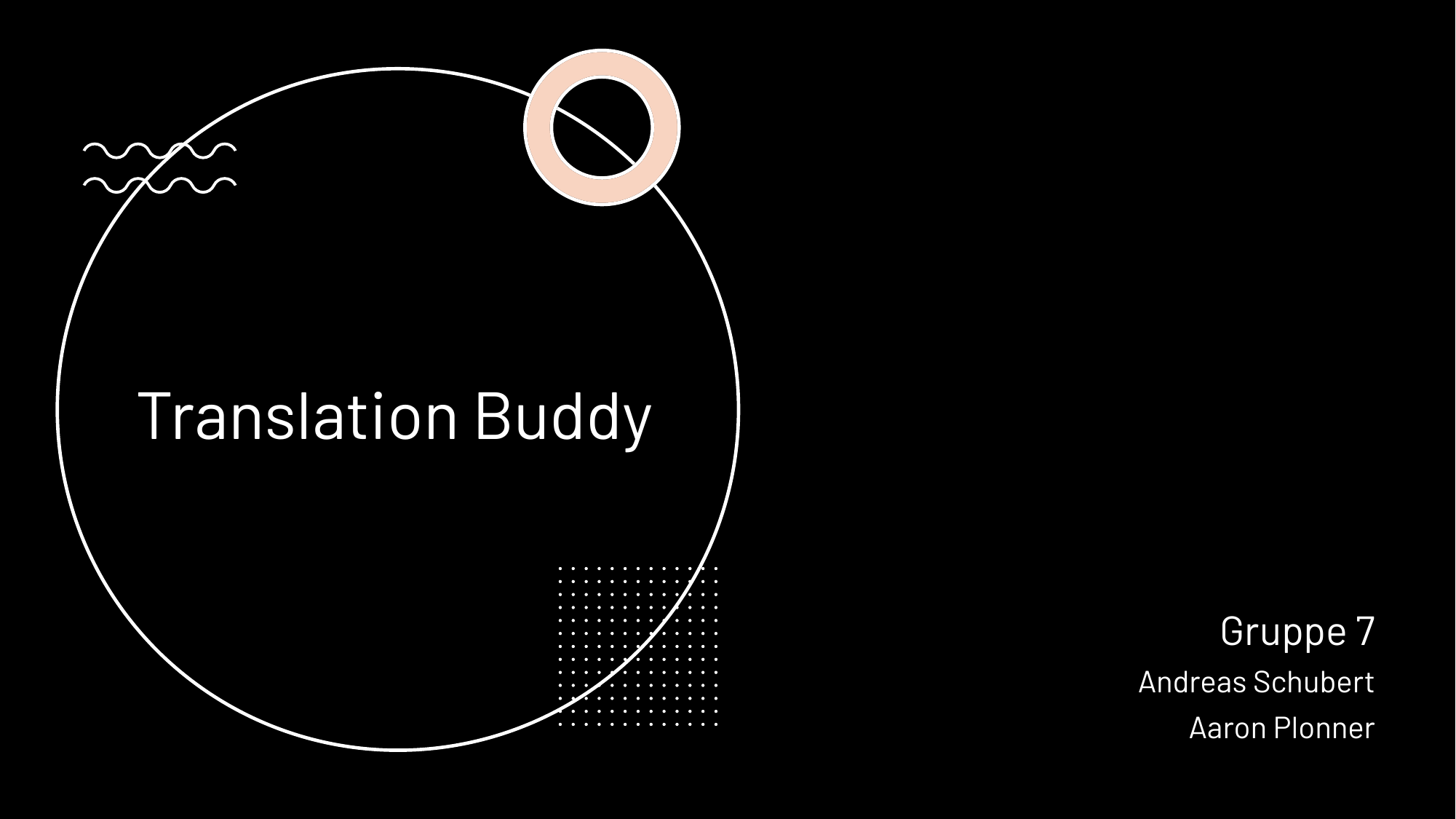

# Translation Buddy

Gruppe 7
Andreas Schubert
Aaron Plonner